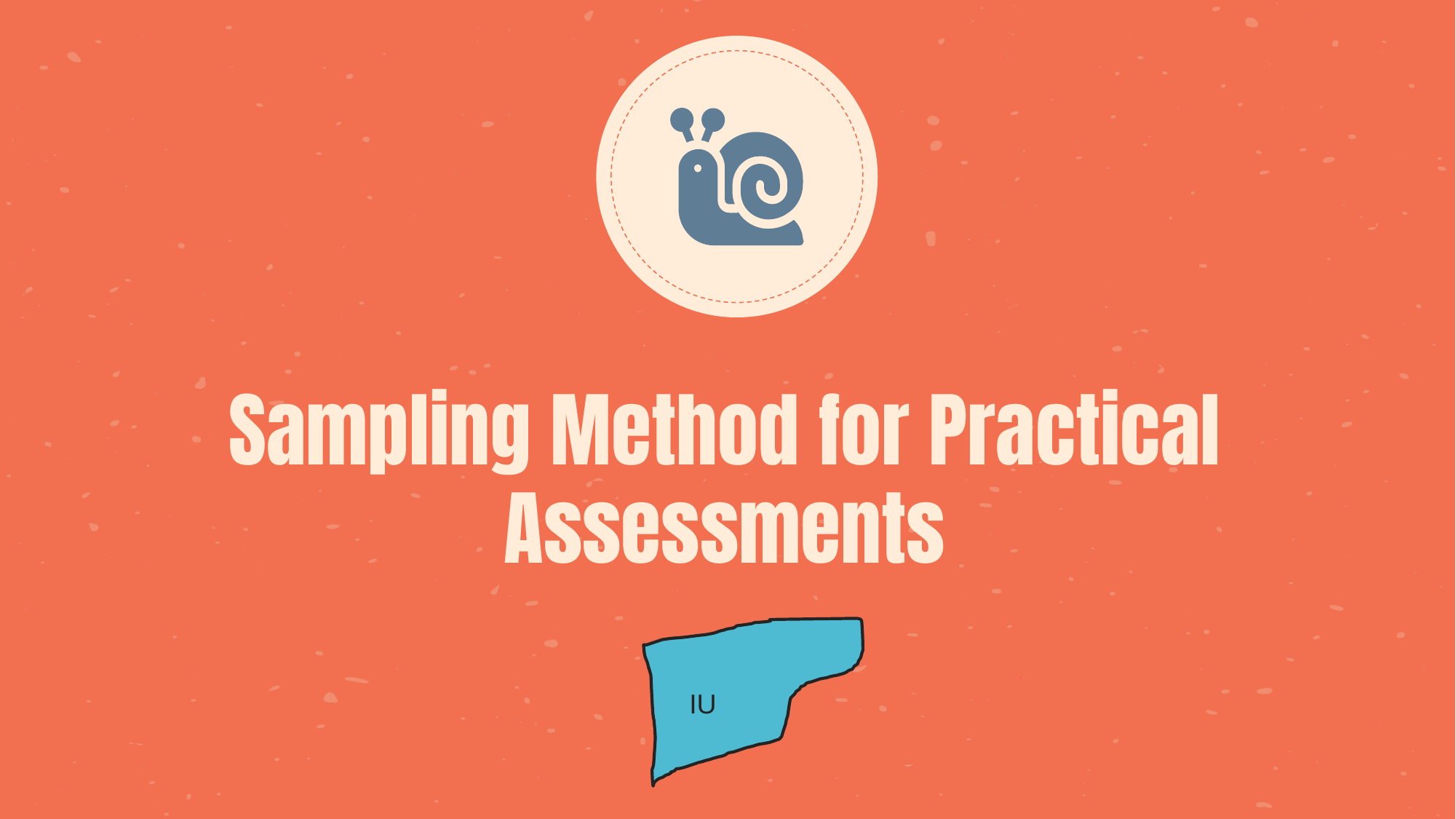

# Sampling Method for Practical Assessments

IU